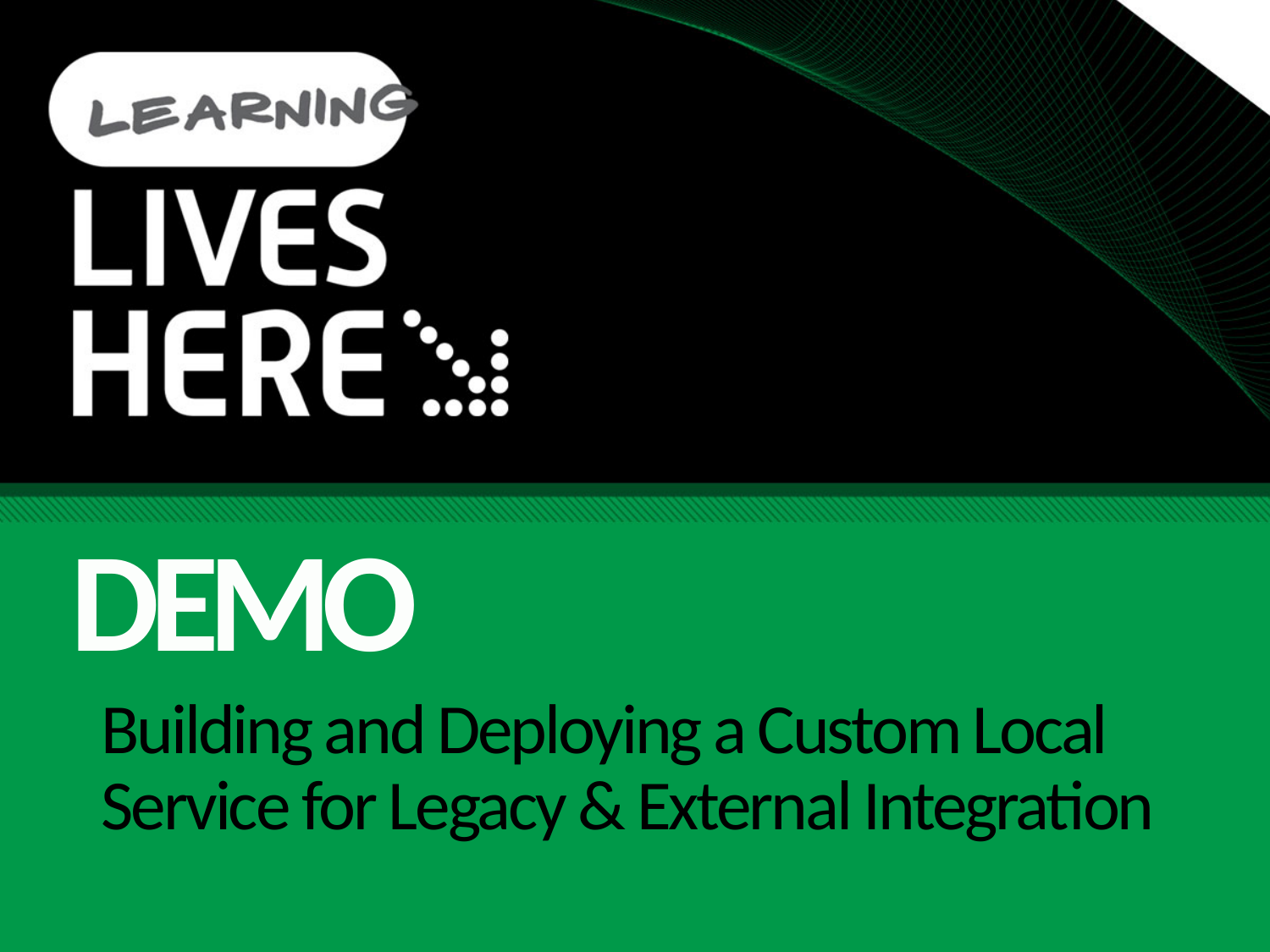

DEMO
# Building and Deploying a Custom Local Service for Legacy & External Integration